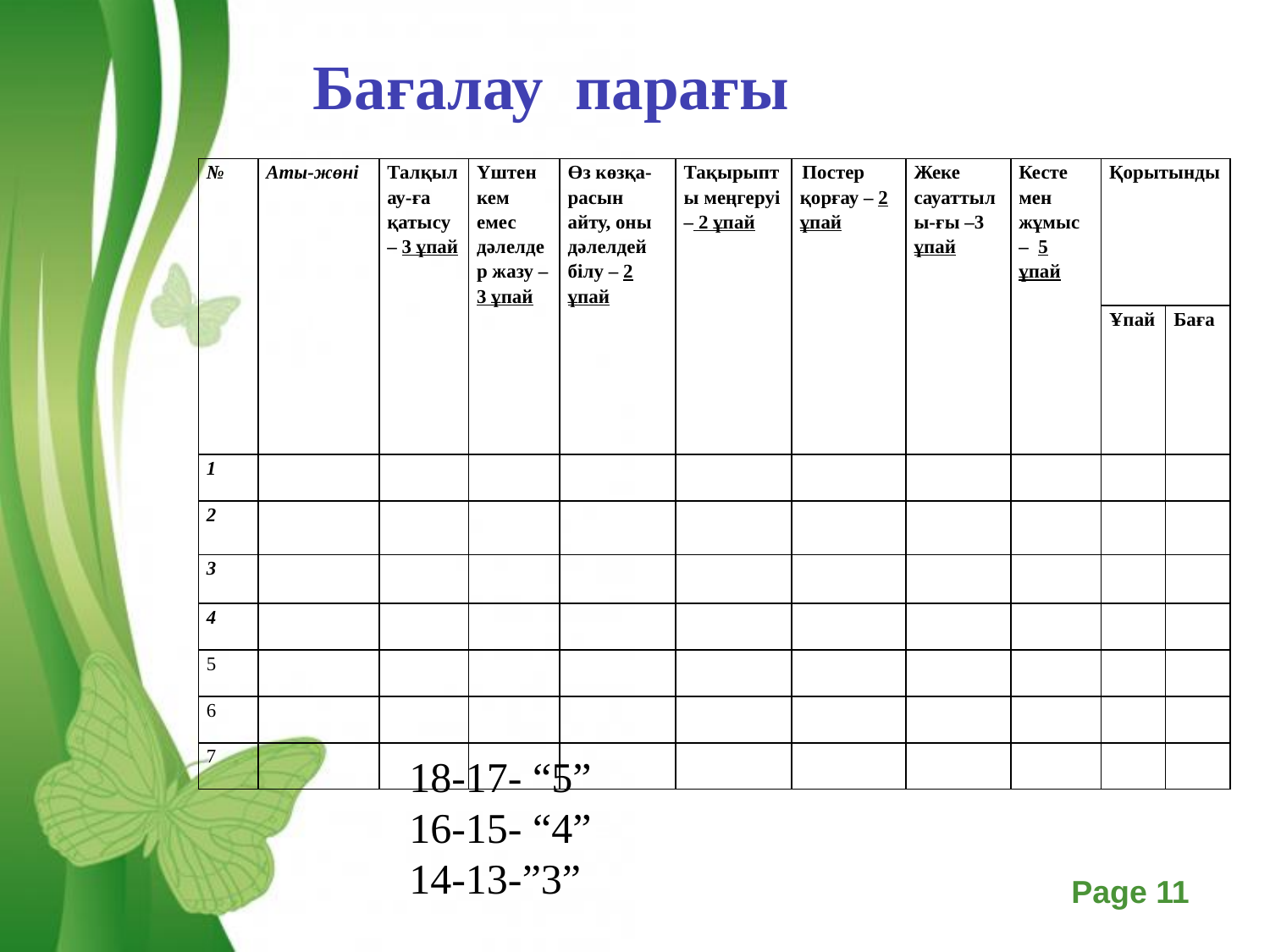

Бағалау  парағы
| № | Аты-жөні | Талқылау-ға қатысу – 3 ұпай | Үштен кем емес дәлелдер жазу – 3 ұпай | Өз көзқа-расын айту, оны дәлелдей білу – 2 ұпай | Тақырыпты меңгеруі – 2 ұпай | Постер қорғау – 2 ұпай | Жеке сауаттылы-ғы –3 ұпай | Кесте мен жұмыс – 5 ұпай | Қорытынды |  |
| --- | --- | --- | --- | --- | --- | --- | --- | --- | --- | --- |
|  |  |  |  |  |  |  |  |  | Ұпай | Баға |
| 1 |  |  |  |  |  |  |  |  |  |  |
| 2 |  |  |  |  |  |  |  |  |  |  |
| 3 |  |  |  |  |  |  |  |  |  |  |
| 4 |  |  |  |  |  |  |  |  |  |  |
| 5 |  |  |  |  |  |  |  |  |  |  |
| 6 |  |  |  |  |  |  |  |  |  |  |
| 7 |  |  |  |  |  |  |  |  |  |  |
18-17- “5”
16-15- “4”
14-13-”3”